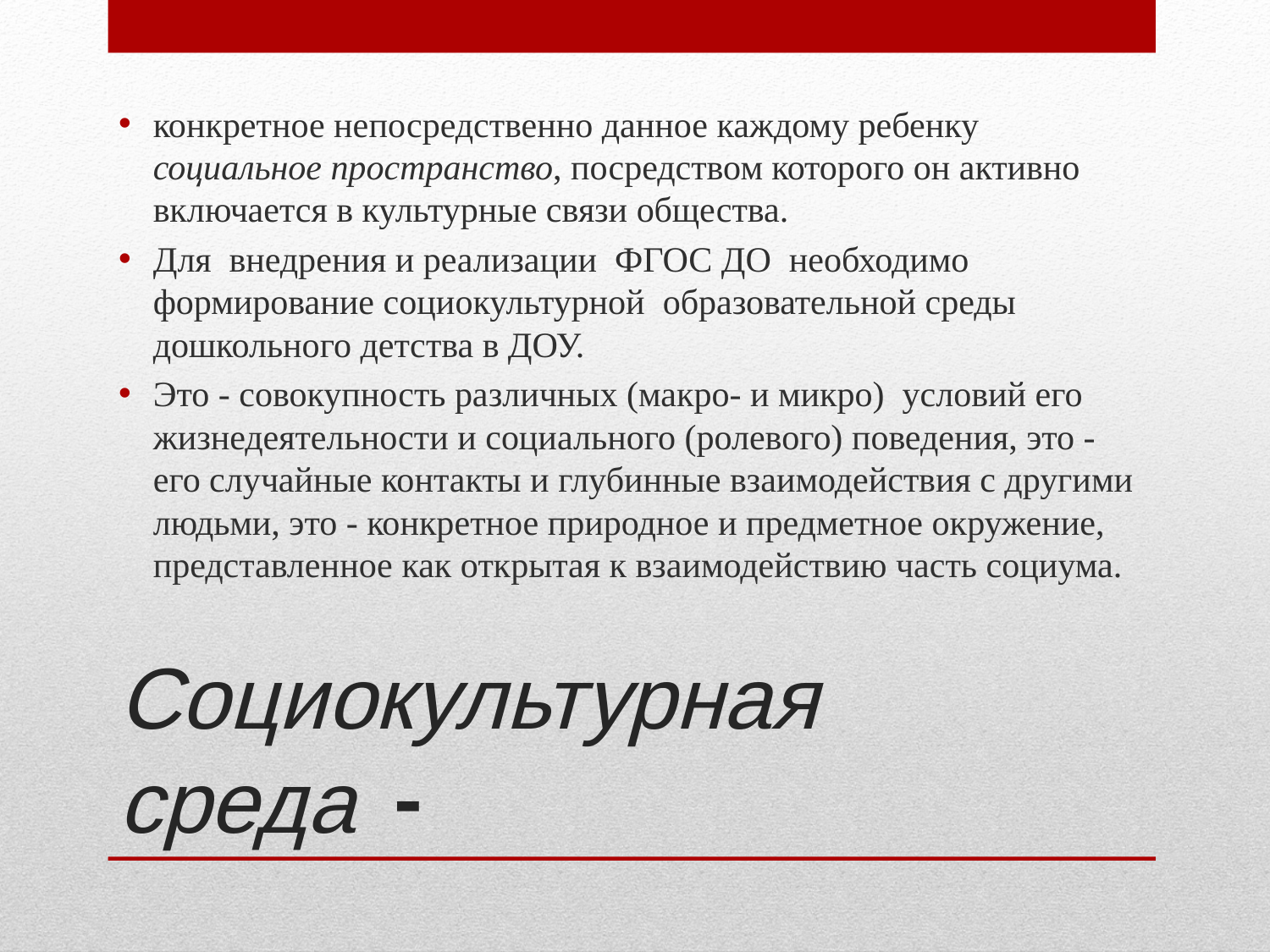

конкретное непосредственно данное каждому ребенку социальное пространство, посредством которого он активно включается в культурные связи общества.
Для  внедрения и реализации  ФГОС ДО  необходимо формирование социокультурной  образовательной среды дошкольного детства в ДОУ.
Это - совокупность различных (макро- и микро)  условий его жизнедеятельности и социального (ролевого) поведения, это - его случайные контакты и глубинные взаимодействия с другими людьми, это - конкретное природное и предметное окружение, представленное как открытая к взаимодействию часть социума.

# Социокультурная среда  -